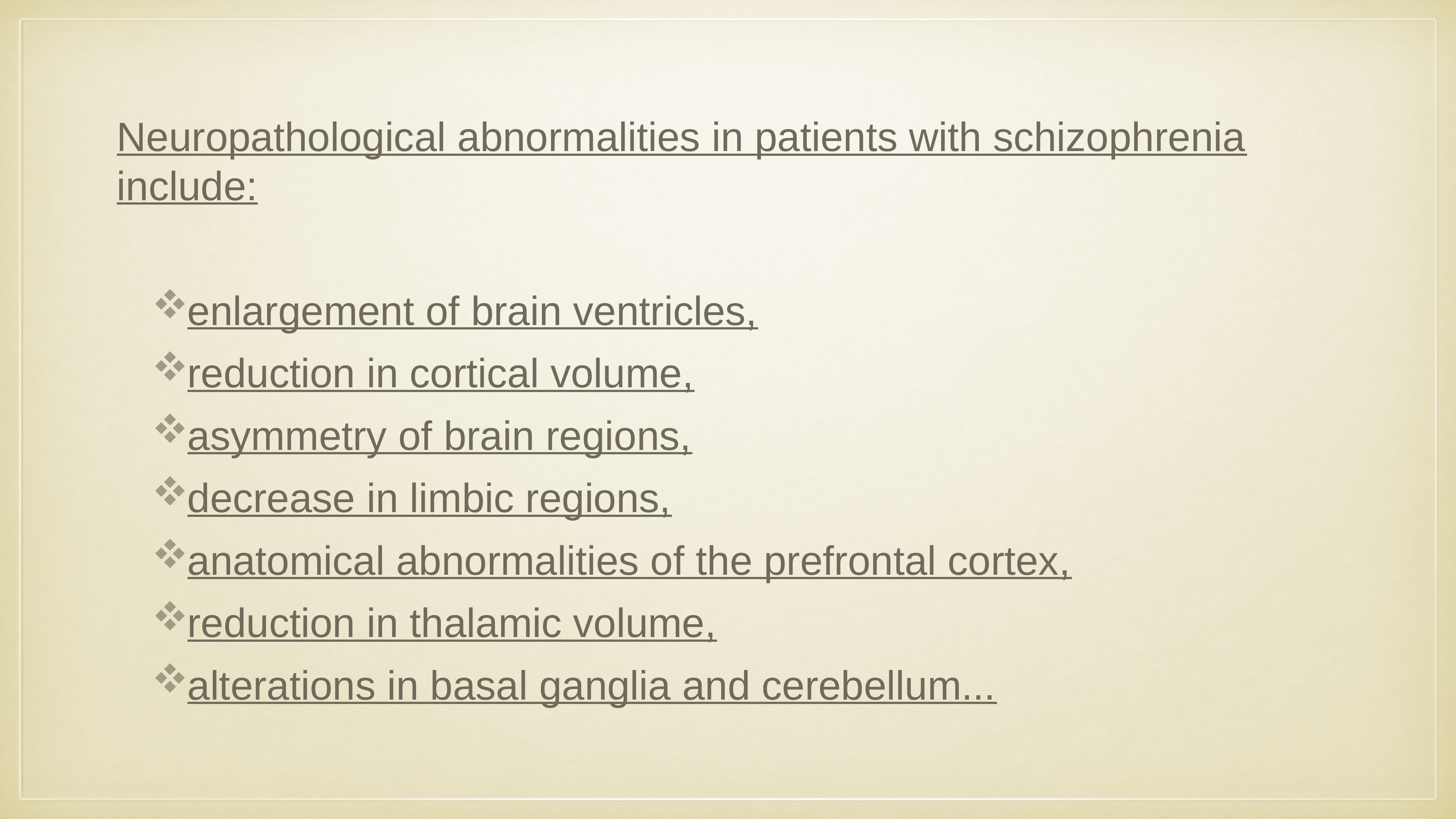

Neuropathological abnormalities in patients with schizophrenia include:

enlargement of brain ventricles,
reduction in cortical volume,
asymmetry of brain regions,
decrease in limbic regions,
anatomical abnormalities of the prefrontal cortex,
reduction in thalamic volume,
alterations in basal ganglia and cerebellum...